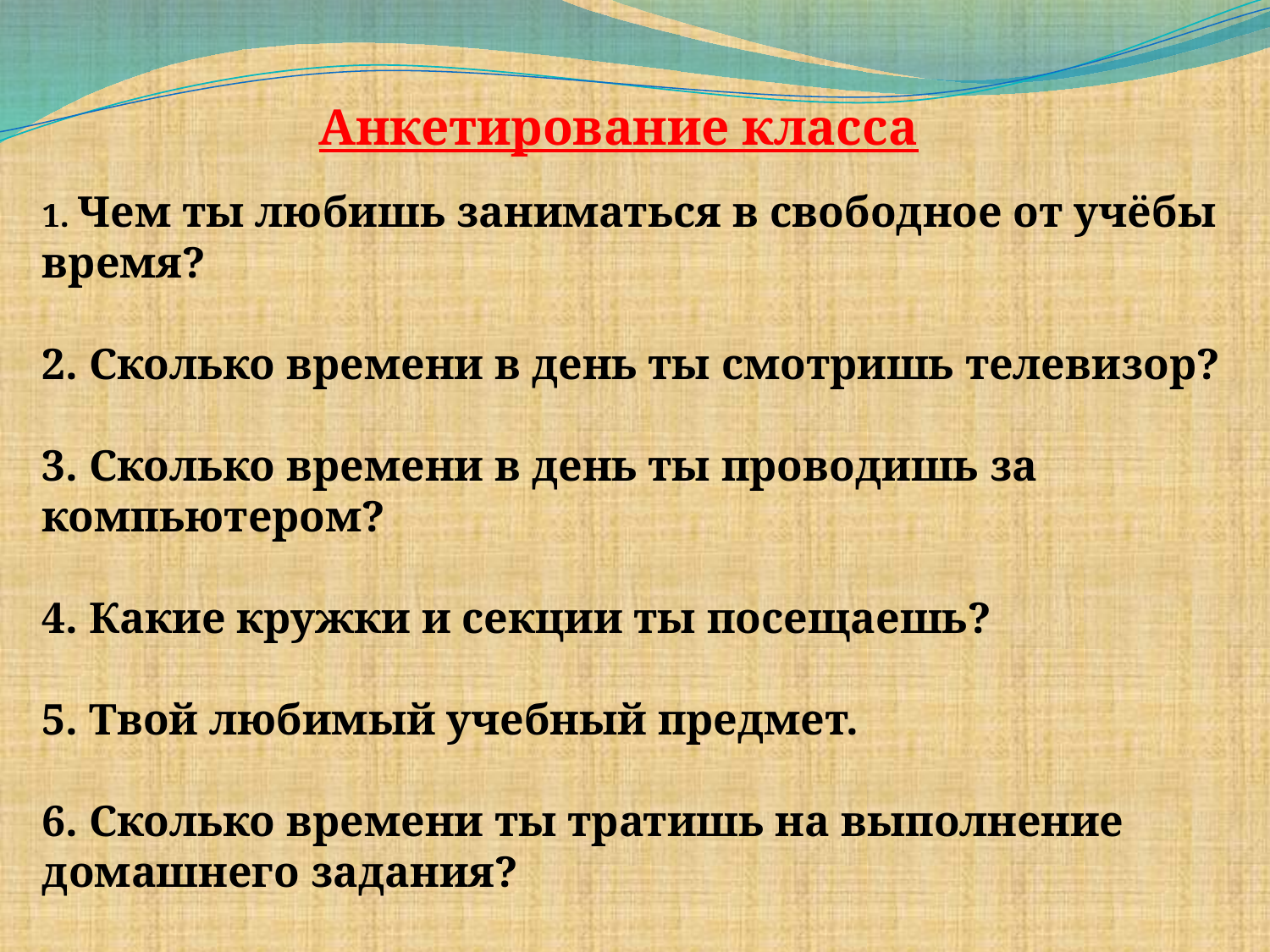

Анкетирование класса
1. Чем ты любишь заниматься в свободное от учёбы время?

2. Сколько времени в день ты смотришь телевизор?

3. Сколько времени в день ты проводишь за компьютером?

4. Какие кружки и секции ты посещаешь?

5. Твой любимый учебный предмет.

6. Сколько времени ты тратишь на выполнение домашнего задания?